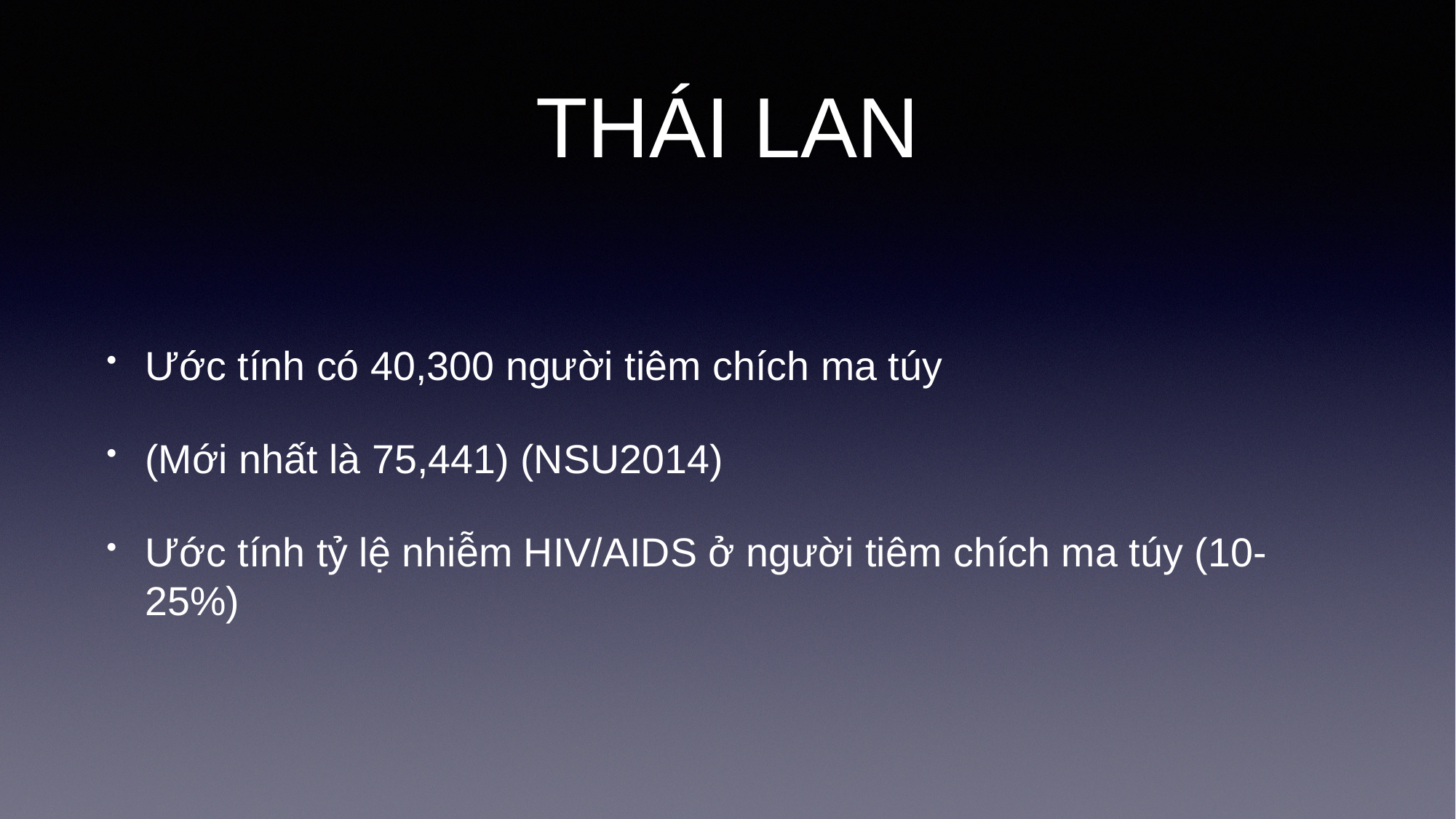

# THÁI LAN
Ước tính có 40,300 người tiêm chích ma túy
(Mới nhất là 75,441) (NSU2014)
Ước tính tỷ lệ nhiễm HIV/AIDS ở người tiêm chích ma túy (10-25%)